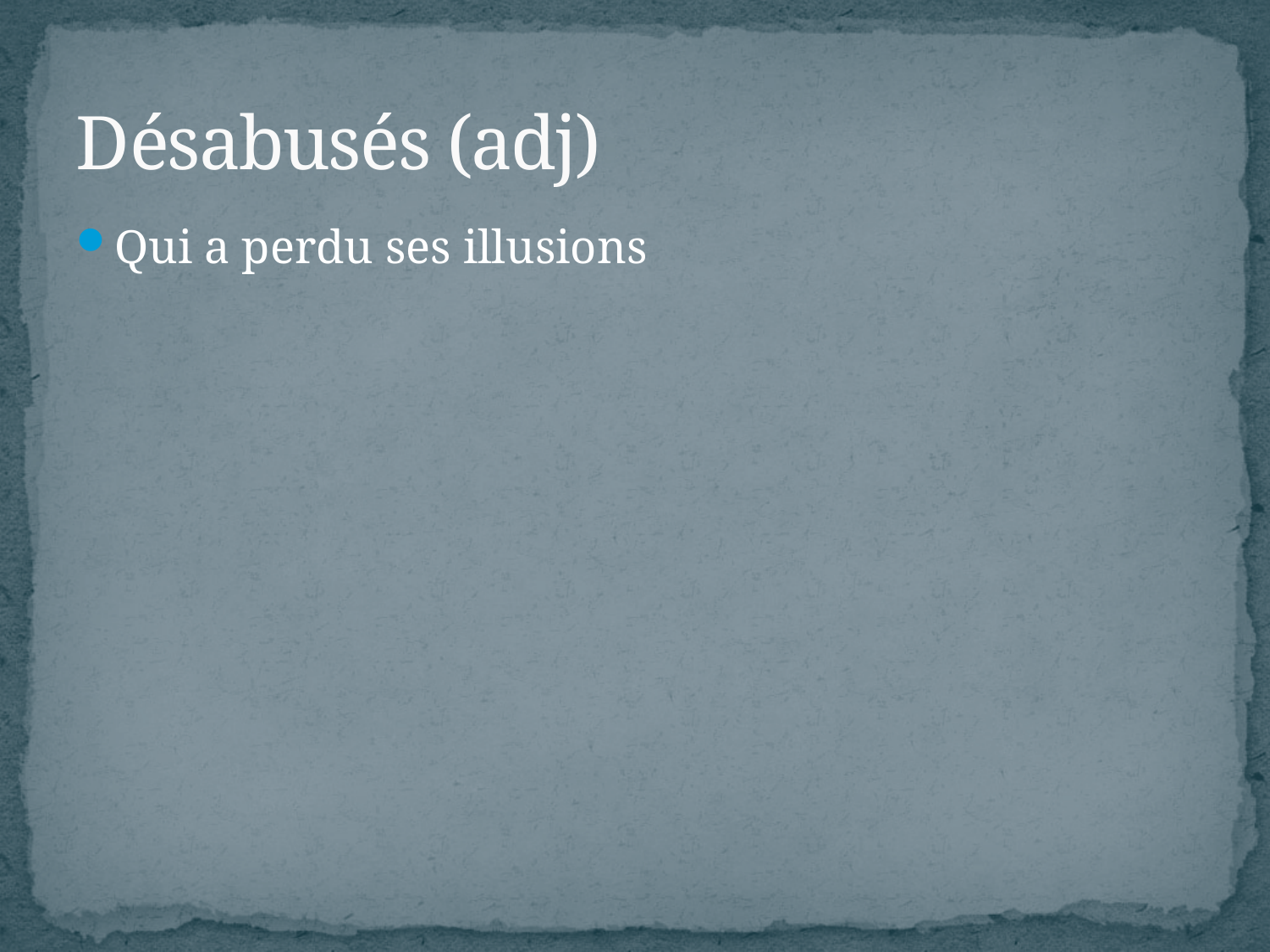

# Désabusés (adj)
Qui a perdu ses illusions